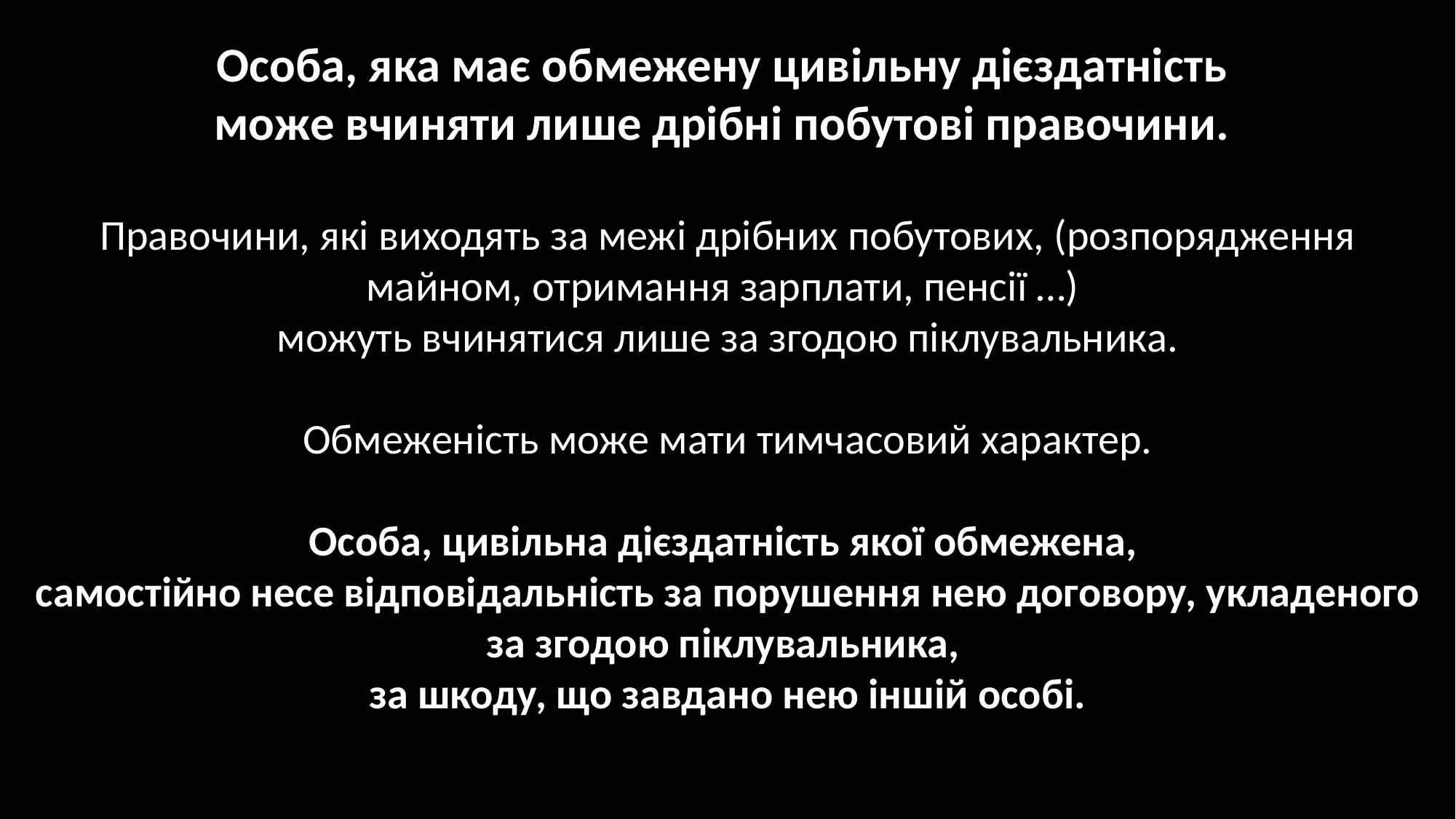

Особа, яка має обмежену цивільну дієздатність
може вчиняти лише дрібні побутові правочини.

Правочини, які виходять за межі дрібних побутових, (розпорядження майном, отримання зарплати, пенсії …)
можуть вчинятися лише за згодою піклувальника.

Обмеженість може мати тимчасовий характер.

Особа, цивільна дієздатність якої обмежена,
самостійно несе відповідальність за порушення нею договору, укладеного за згодою піклувальника,
за шкоду, що завдано нею іншій особі.